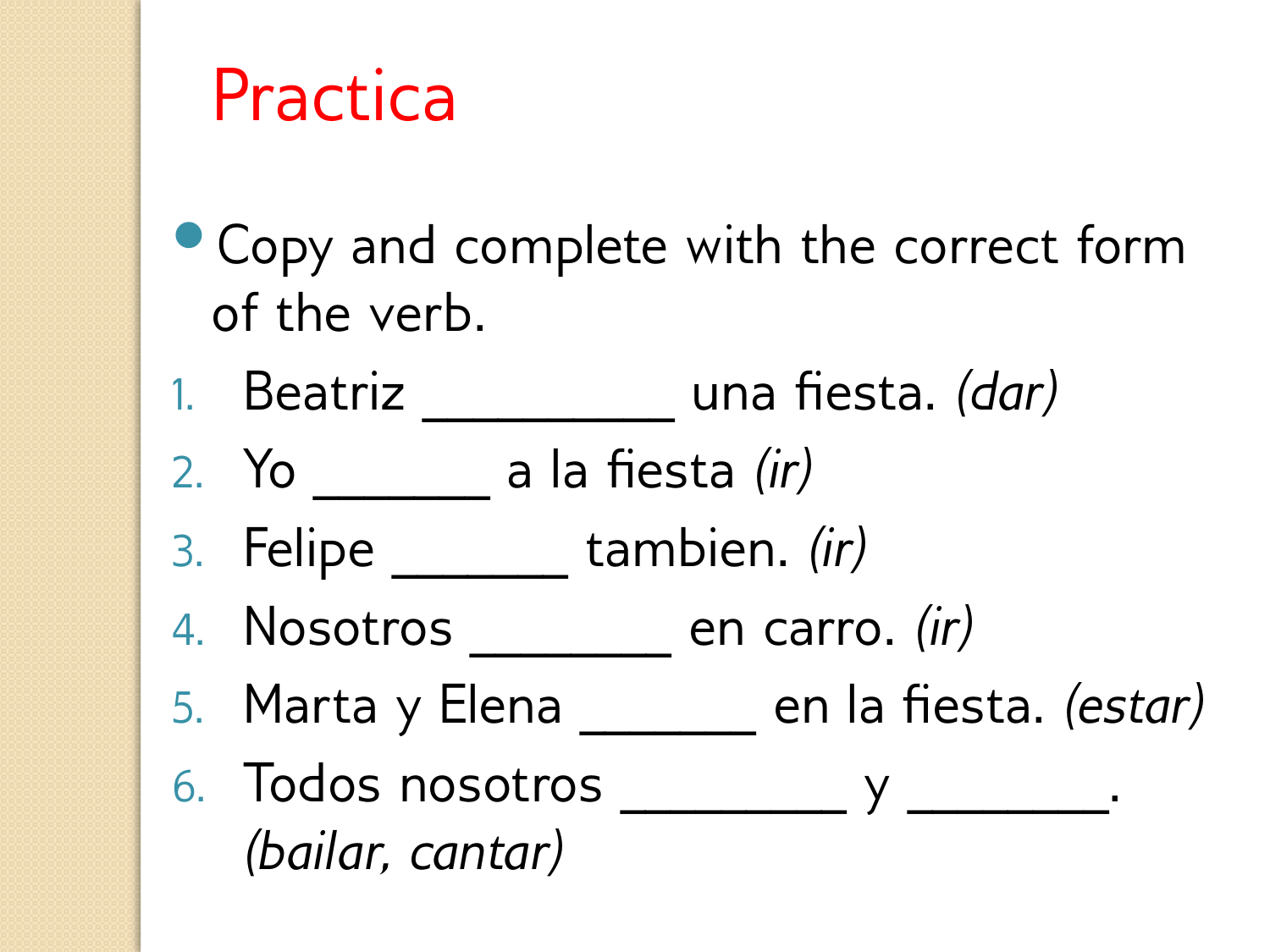

Practica
Copy and complete with the correct form of the verb.
Beatriz __________ una fiesta. (dar)
Yo _______ a la fiesta (ir)
Felipe _______ tambien. (ir)
Nosotros ________ en carro. (ir)
Marta y Elena _______ en la fiesta. (estar)
Todos nosotros _________ y ________. (bailar, cantar)